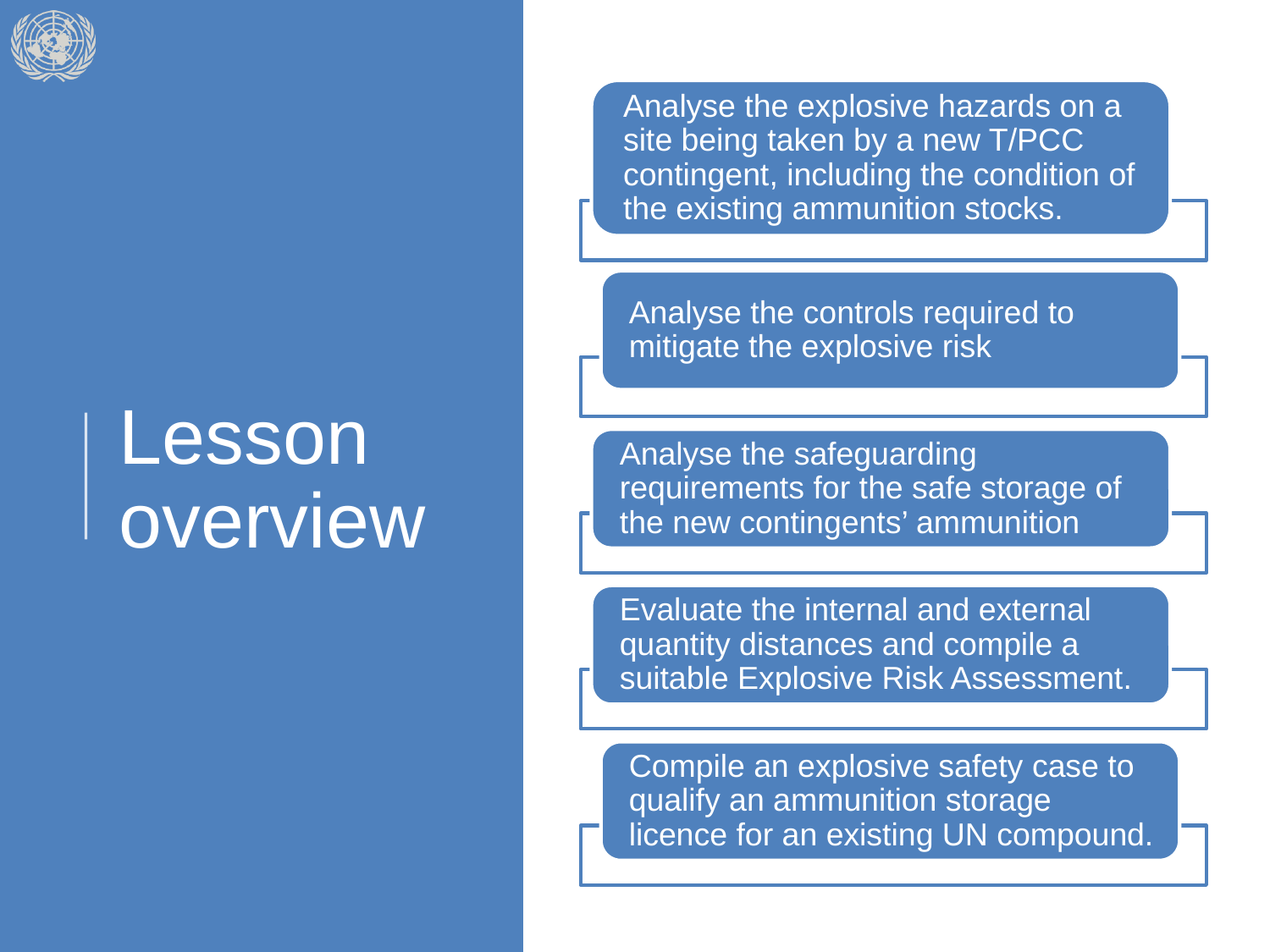

Analyse the explosive hazards on a site being taken by a new T/PCC contingent, including the condition of the existing ammunition stocks.
Analyse the controls required to mitigate the explosive risk
Analyse the safeguarding requirements for the safe storage of the new contingents’ ammunition
Evaluate the internal and external quantity distances and compile a suitable Explosive Risk Assessment.
Compile an explosive safety case to qualify an ammunition storage licence for an existing UN compound.
# Lesson overview